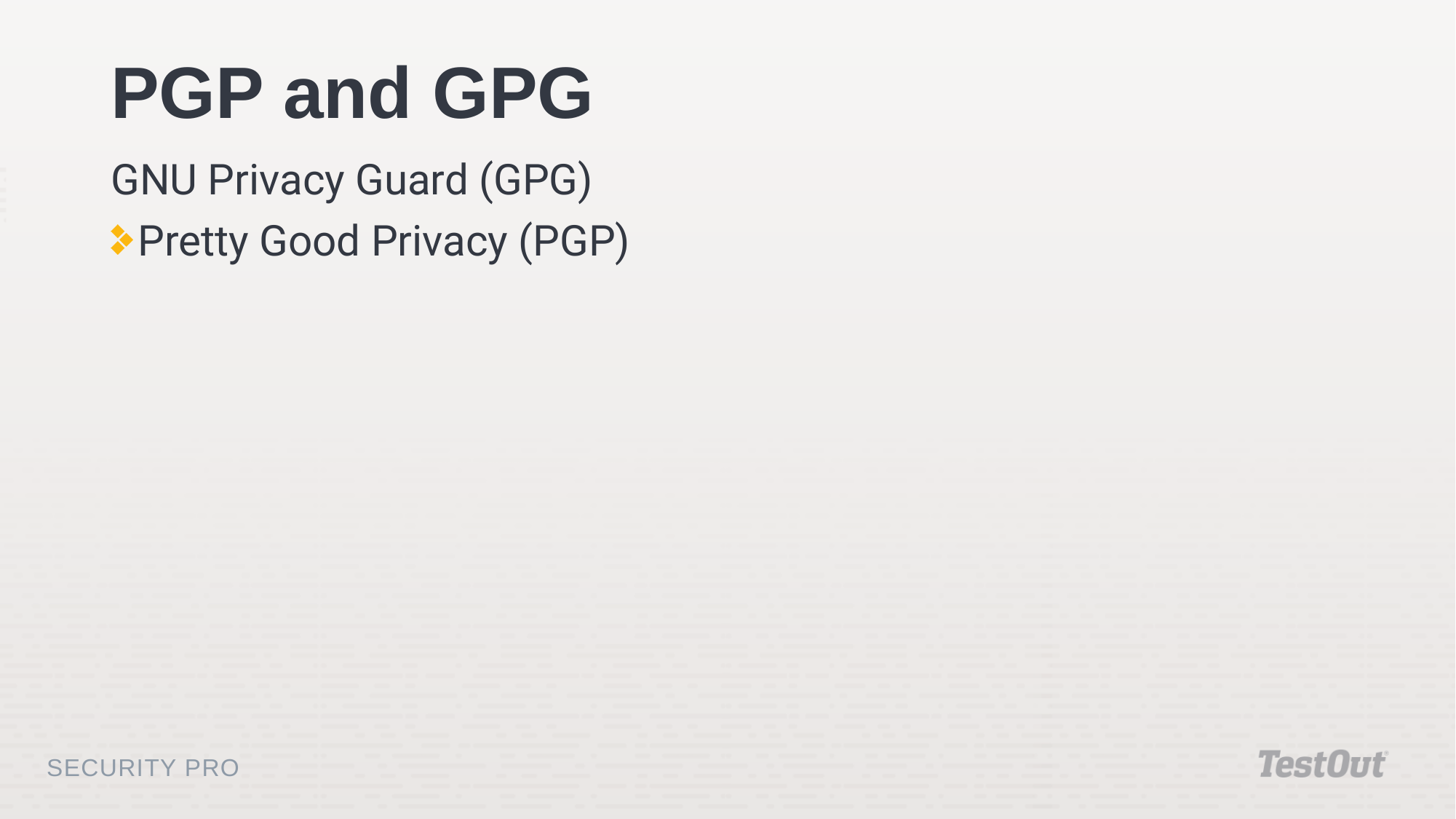

# PGP and GPG
GNU Privacy Guard (GPG)
Pretty Good Privacy (PGP)
Security Pro